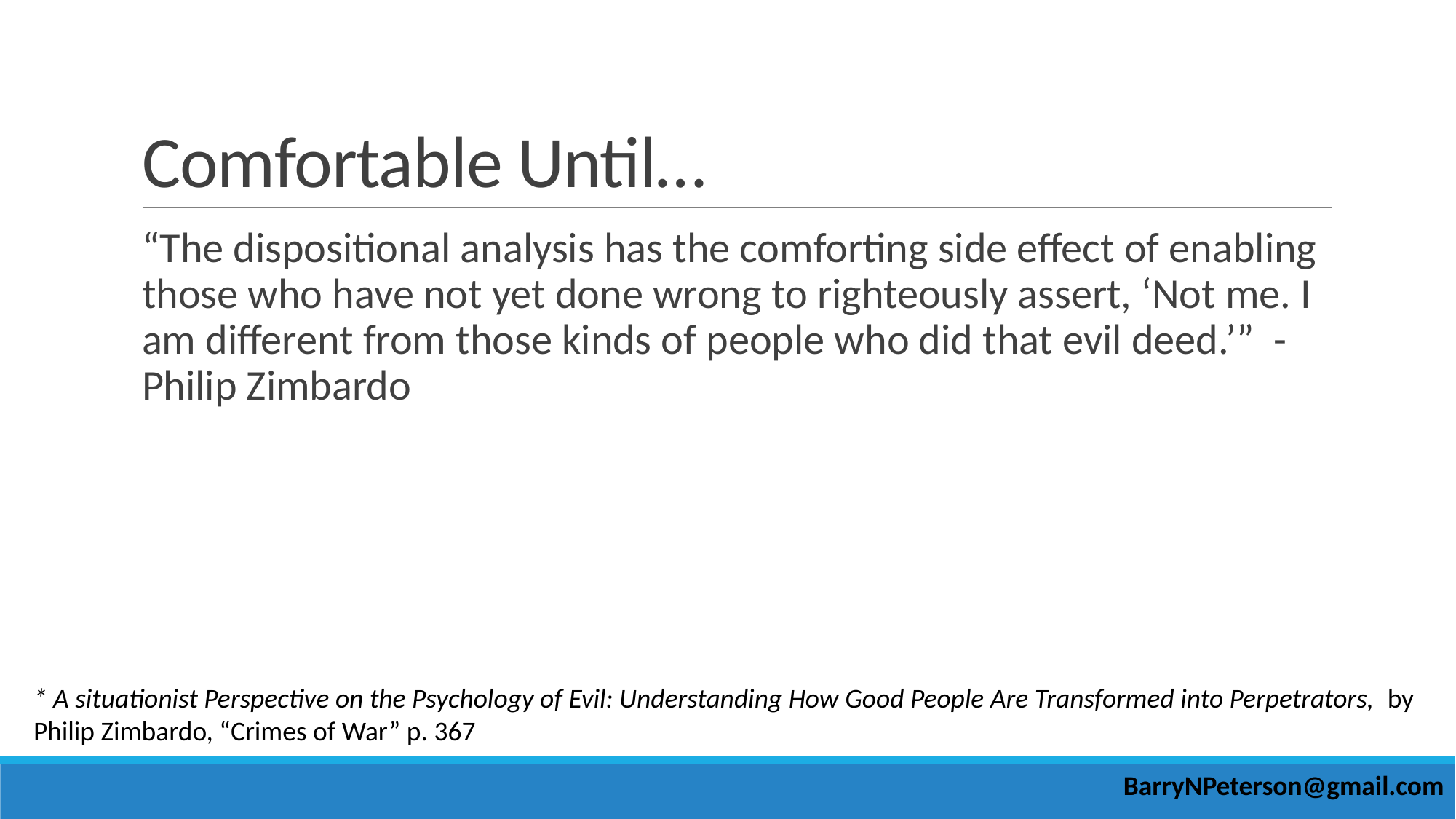

# Comfortable Until…
“The dispositional analysis has the comforting side effect of enabling those who have not yet done wrong to righteously assert, ‘Not me. I am different from those kinds of people who did that evil deed.’”  -Philip Zimbardo

* A situationist Perspective on the Psychology of Evil: Understanding How Good People Are Transformed into Perpetrators,  by Philip Zimbardo, “Crimes of War” p. 367
BarryNPeterson@gmail.com